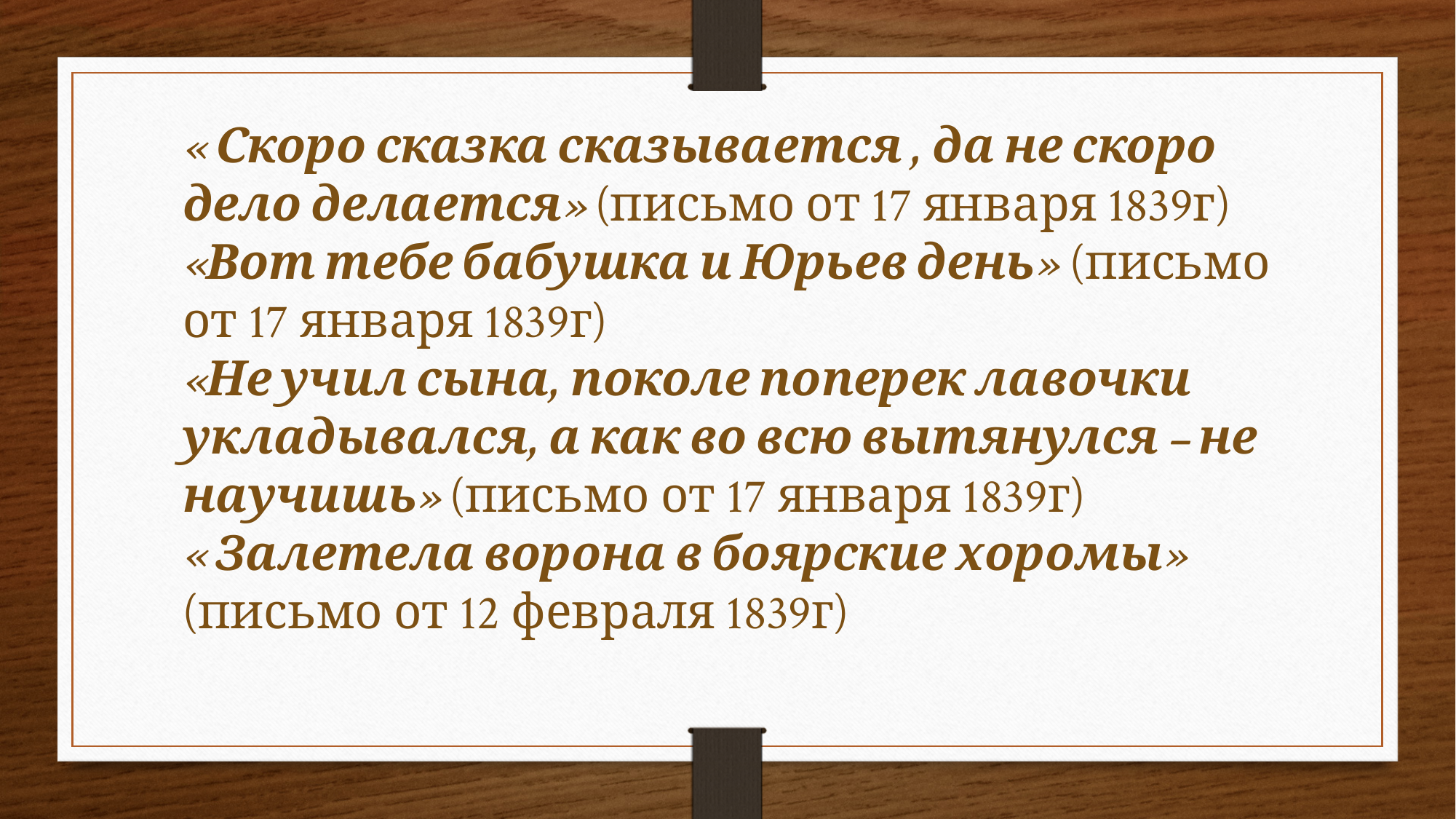

« Скоро сказка сказывается , да не скоро дело делается» (письмо от 17 января 1839г)
«Вот тебе бабушка и Юрьев день» (письмо от 17 января 1839г)
«Не учил сына, поколе поперек лавочки укладывался, а как во всю вытянулся – не научишь» (письмо от 17 января 1839г)
« Залетела ворона в боярские хоромы» (письмо от 12 февраля 1839г)